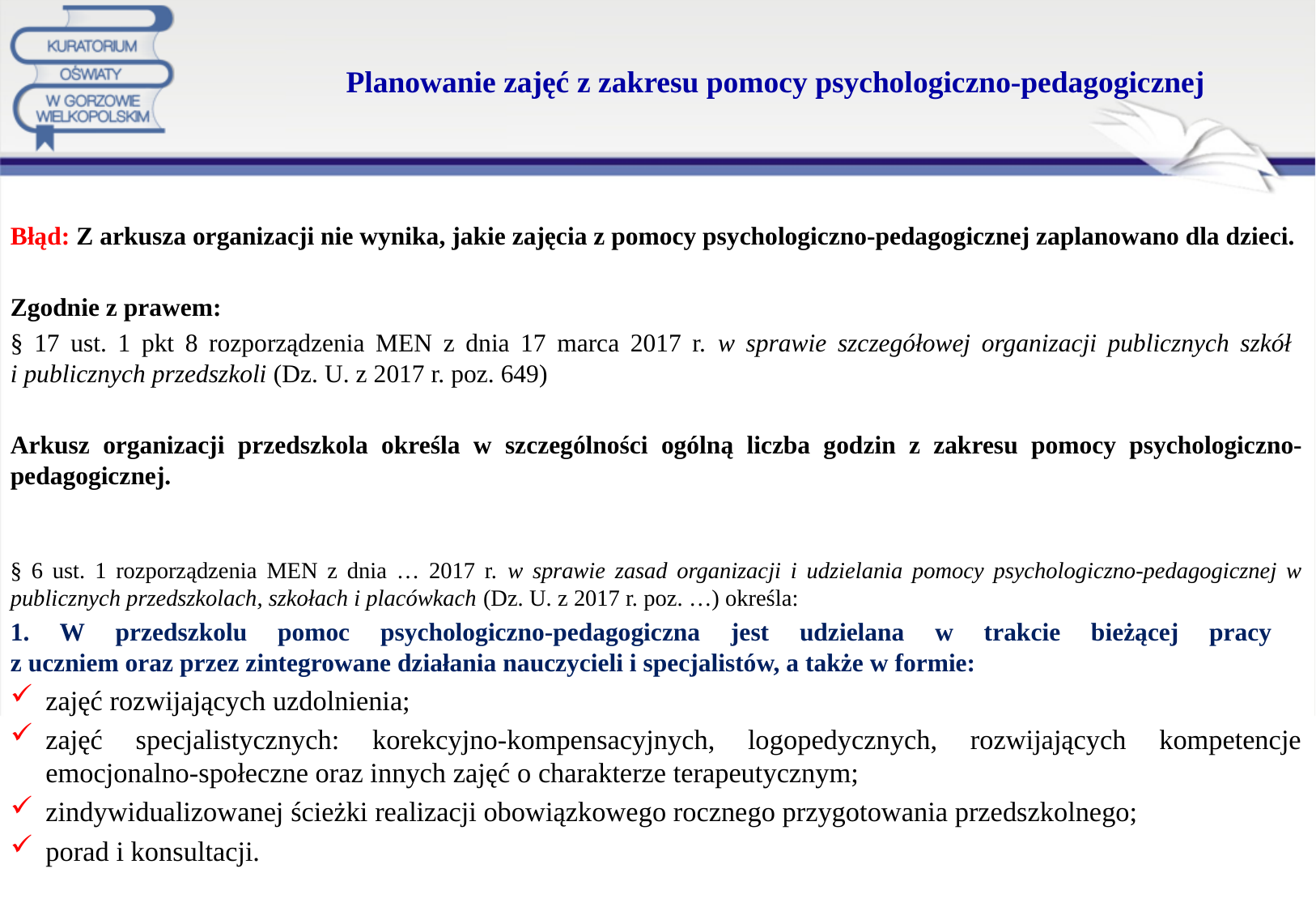

# Planowanie zajęć z zakresu pomocy psychologiczno-pedagogicznej

Błąd: Z arkusza organizacji nie wynika, jakie zajęcia z pomocy psychologiczno-pedagogicznej zaplanowano dla dzieci.

Zgodnie z prawem:
§ 17 ust. 1 pkt 8 rozporządzenia MEN z dnia 17 marca 2017 r. w sprawie szczegółowej organizacji publicznych szkół
i publicznych przedszkoli (Dz. U. z 2017 r. poz. 649)

Arkusz organizacji przedszkola określa w szczególności ogólną liczba godzin z zakresu pomocy psychologiczno-pedagogicznej.

§ 6 ust. 1 rozporządzenia MEN z dnia … 2017 r. w sprawie zasad organizacji i udzielania pomocy psychologiczno-pedagogicznej w publicznych przedszkolach, szkołach i placówkach (Dz. U. z 2017 r. poz. …) określa:
1. W przedszkolu pomoc psychologiczno-pedagogiczna jest udzielana w trakcie bieżącej pracy
z uczniem oraz przez zintegrowane działania nauczycieli i specjalistów, a także w formie:
zajęć rozwijających uzdolnienia;
zajęć specjalistycznych: korekcyjno-kompensacyjnych, logopedycznych, rozwijających kompetencje emocjonalno-społeczne oraz innych zajęć o charakterze terapeutycznym;
zindywidualizowanej ścieżki realizacji obowiązkowego rocznego przygotowania przedszkolnego;
porad i konsultacji.